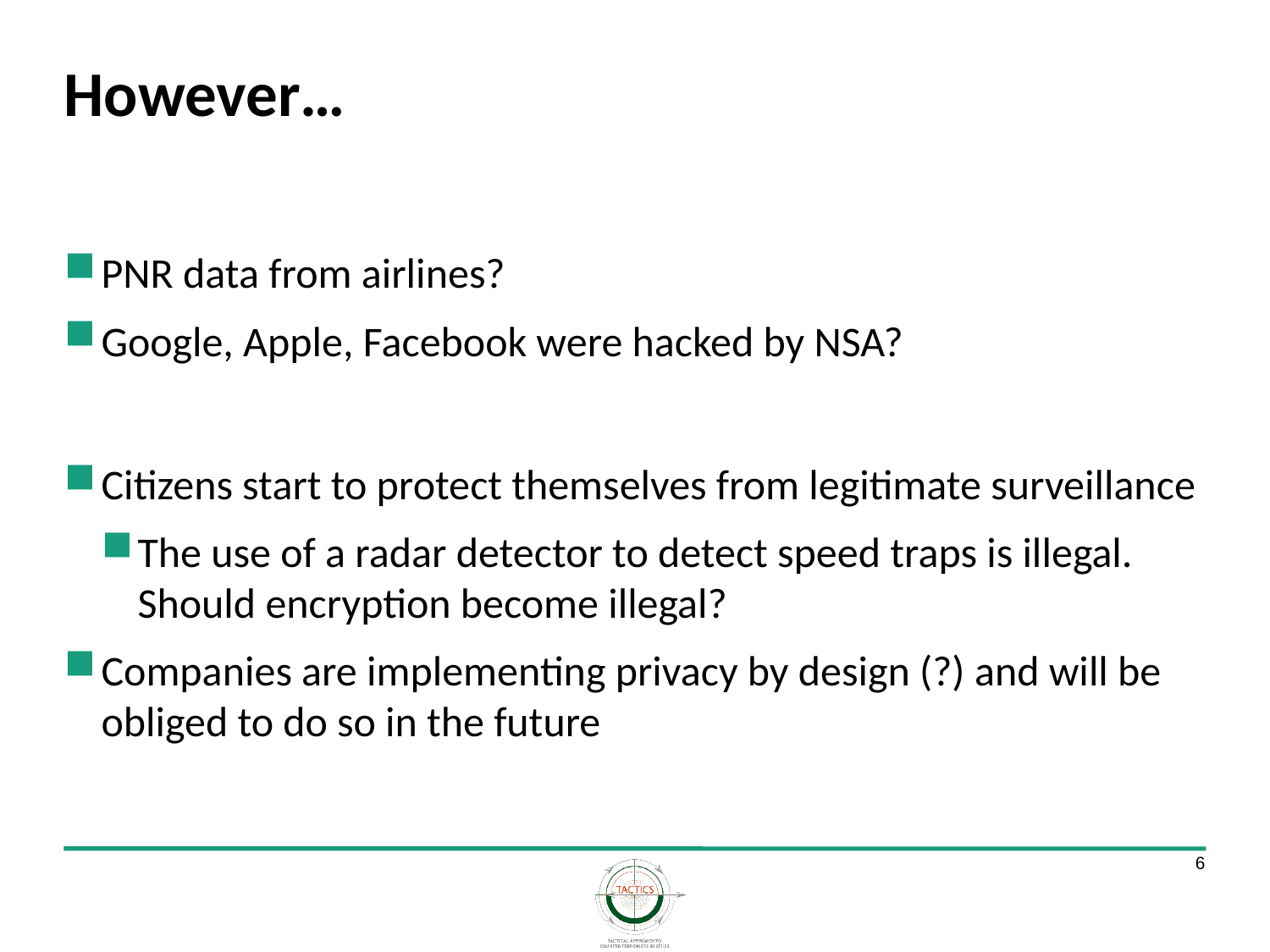

# However…
PNR data from airlines?
Google, Apple, Facebook were hacked by NSA?

Citizens start to protect themselves from legitimate surveillance
The use of a radar detector to detect speed traps is illegal. Should encryption become illegal?
Companies are implementing privacy by design (?) and will be obliged to do so in the future